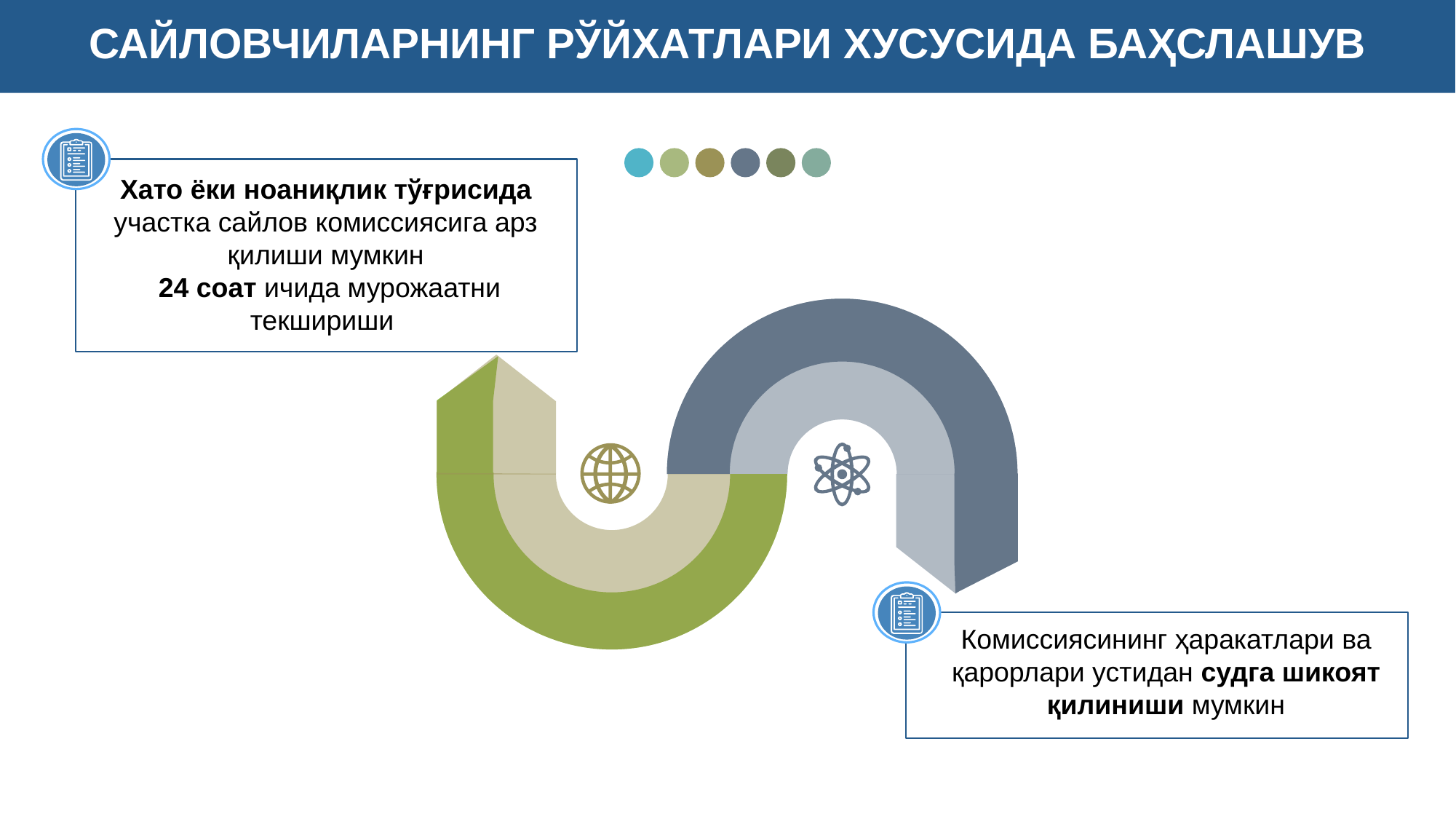

САЙЛОВЧИЛАРНИНГ РЎЙХАТЛАРИ ХУСУСИДА БАҲСЛАШУВ

Хато ёки ноаниқлик тўғрисида участка сайлов комиссиясига арз қилиши мумкин
 24 соат ичида мурожаатни текшириши

Комиссиясининг ҳаракатлари ва қарорлари устидан судга шикоят қилиниши мумкин